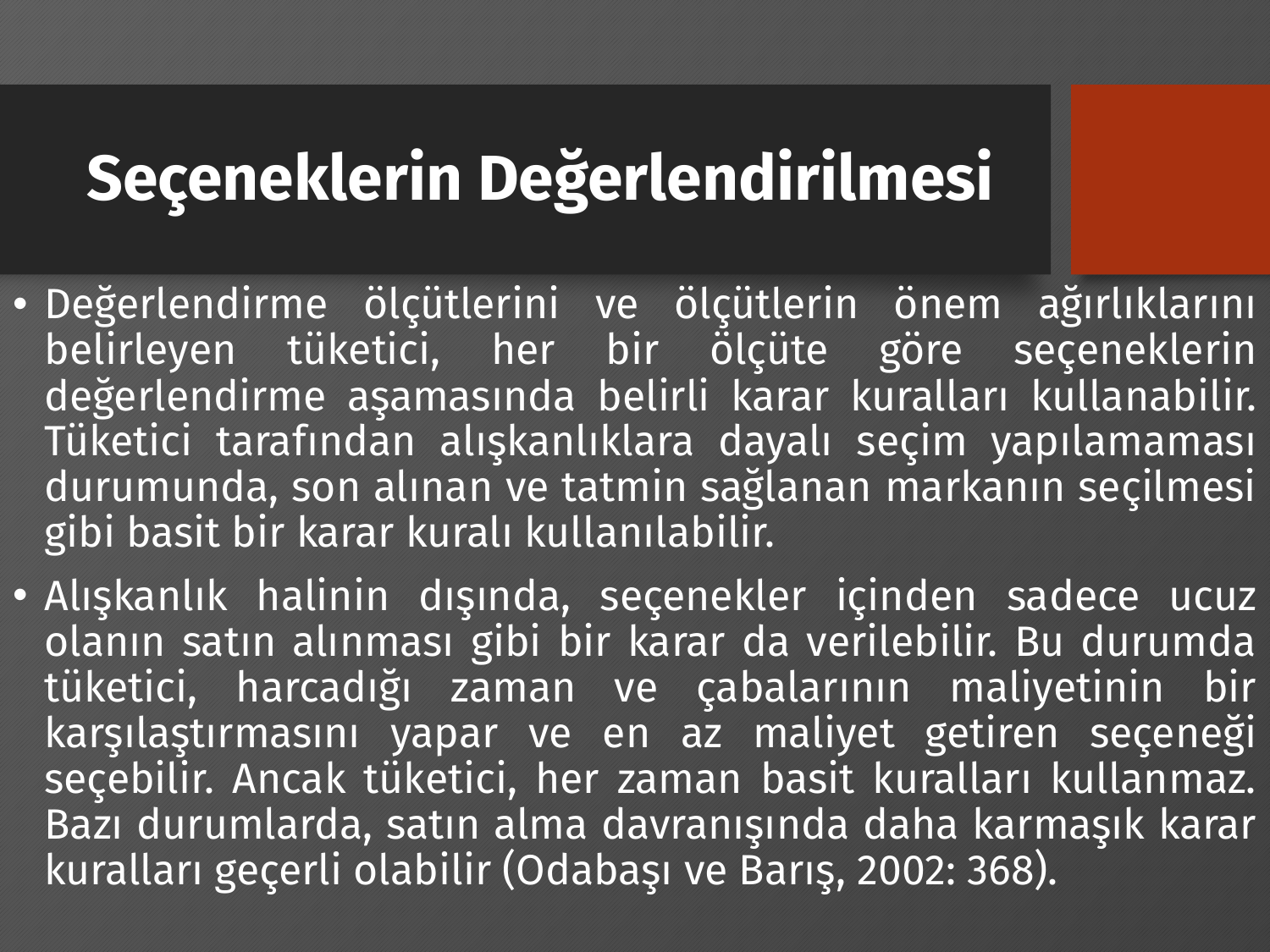

# Seçeneklerin Değerlendirilmesi
Değerlendirme ölçütlerini ve ölçütlerin önem ağırlıklarını belirleyen tüketici, her bir ölçüte göre seçeneklerin değerlendirme aşamasında belirli karar kuralları kullanabilir. Tüketici tarafından alışkanlıklara dayalı seçim yapılamaması durumunda, son alınan ve tatmin sağlanan markanın seçilmesi gibi basit bir karar kuralı kullanılabilir.
Alışkanlık halinin dışında, seçenekler içinden sadece ucuz olanın satın alınması gibi bir karar da verilebilir. Bu durumda tüketici, harcadığı zaman ve çabalarının maliyetinin bir karşılaştırmasını yapar ve en az maliyet getiren seçeneği seçebilir. Ancak tüketici, her zaman basit kuralları kullanmaz. Bazı durumlarda, satın alma davranışında daha karmaşık karar kuralları geçerli olabilir (Odabaşı ve Barış, 2002: 368).